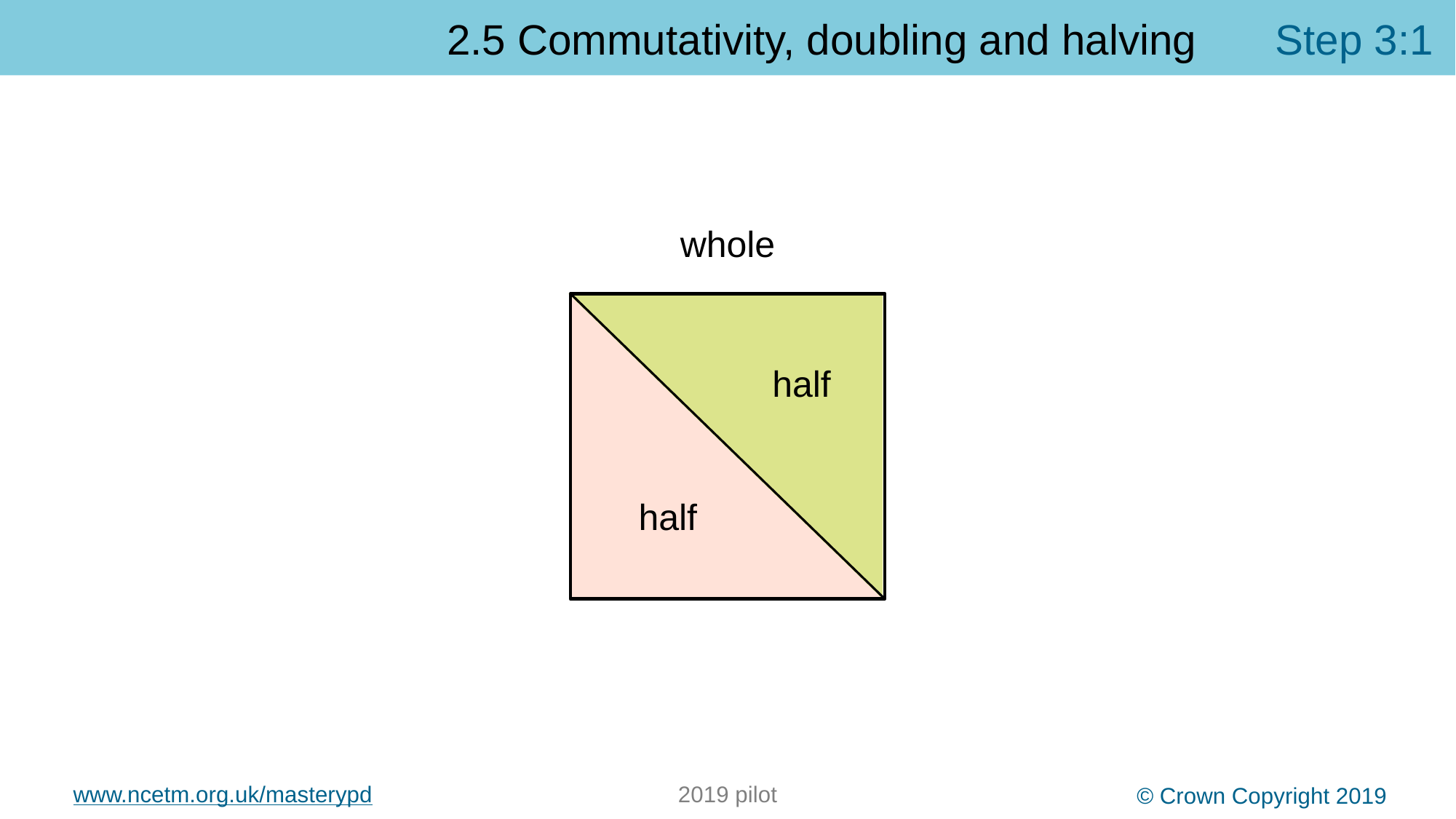

2.5 Commutativity, doubling and halving	  Step 3:1
whole

half
half